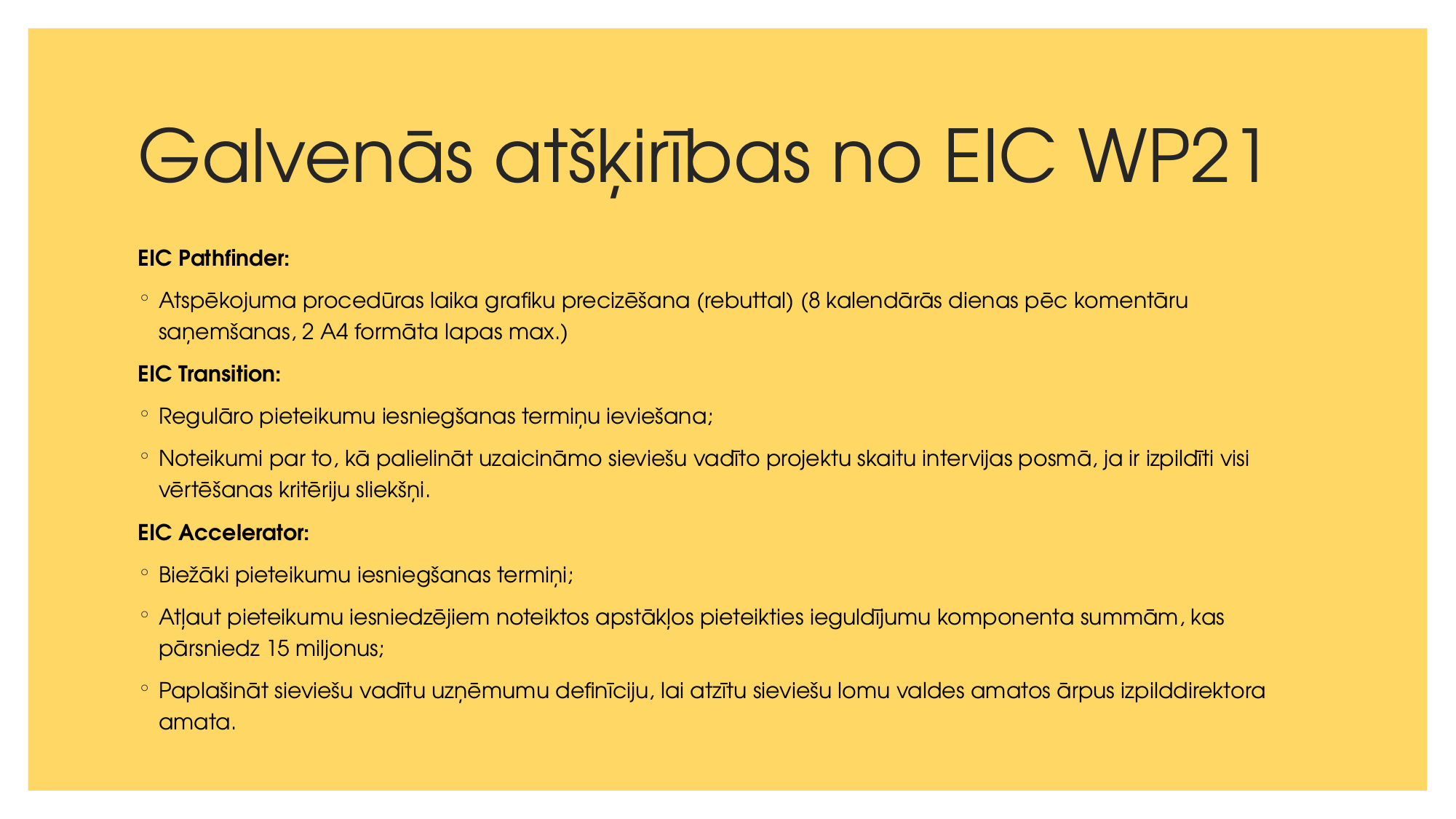

# Galvenās atšķirības no EIC WP21
EIC Pathfinder:
Atspēkojuma procedūras laika grafiku precizēšana (rebuttal) (8 kalendārās dienas pēc komentāru saņemšanas, 2 A4 formāta lapas max.)
EIC Transition:
Regulāro pieteikumu iesniegšanas termiņu ieviešana;
Noteikumi par to, kā palielināt uzaicināmo sieviešu vadīto projektu skaitu intervijas posmā, ja ir izpildīti visi vērtēšanas kritēriju sliekšņi.
EIC Accelerator:
Biežāki pieteikumu iesniegšanas termiņi;
Atļaut pieteikumu iesniedzējiem noteiktos apstākļos pieteikties ieguldījumu komponenta summām, kas pārsniedz 15 miljonus;
Paplašināt sieviešu vadītu uzņēmumu definīciju, lai atzītu sieviešu lomu valdes amatos ārpus izpilddirektora amata.